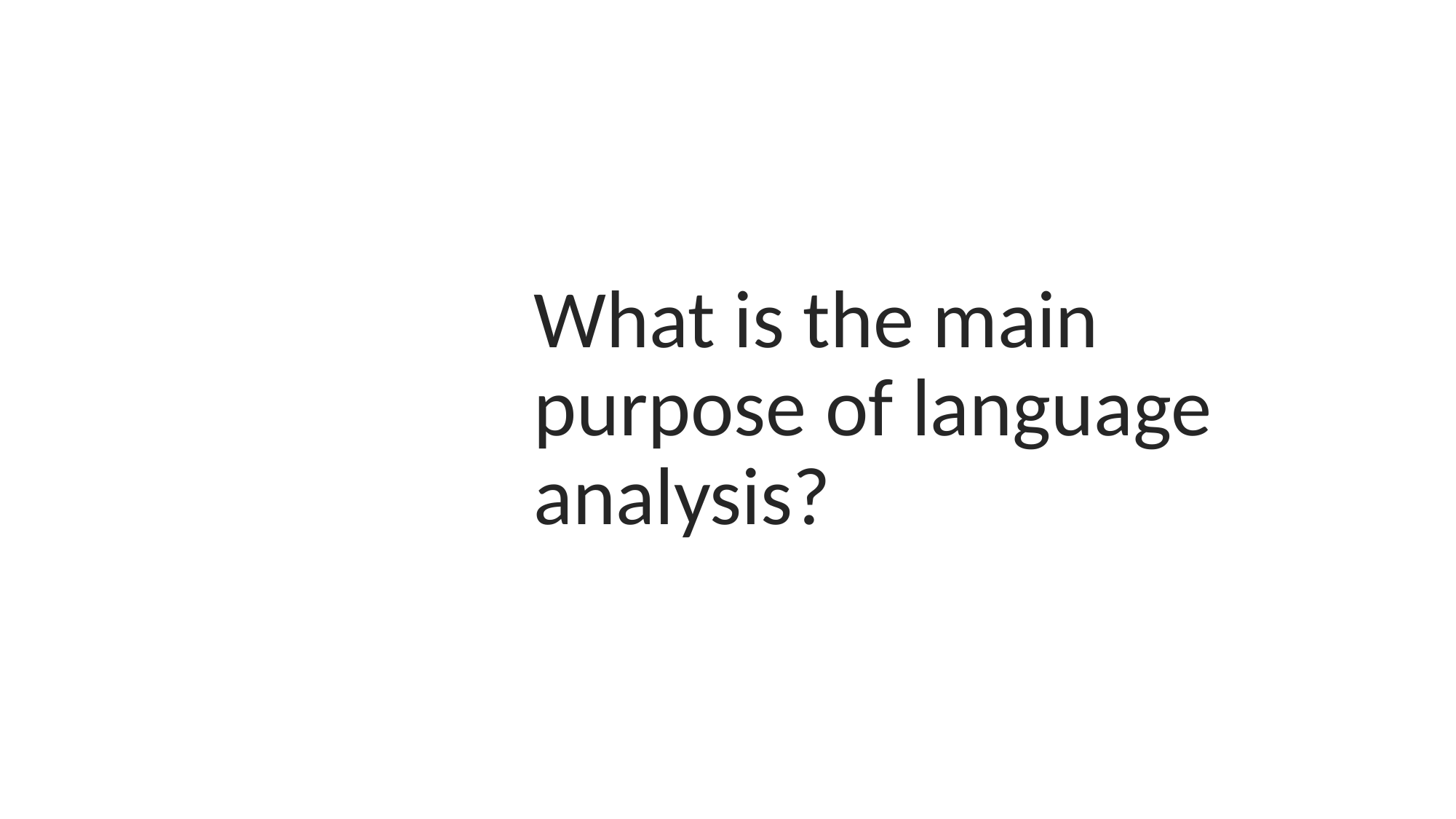

# What is the main purpose of language analysis?